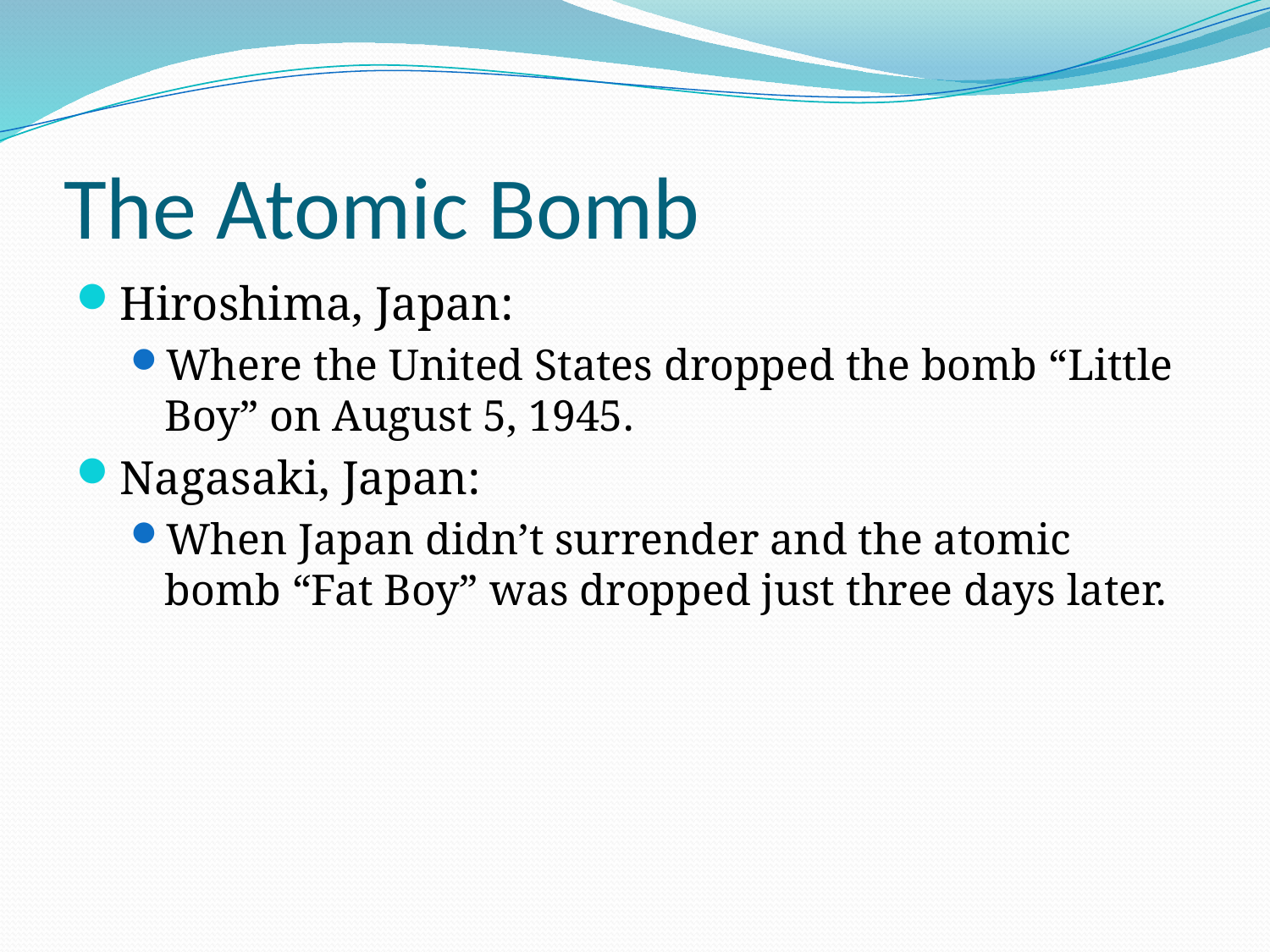

# The Atomic Bomb
Hiroshima, Japan:
Where the United States dropped the bomb “Little Boy” on August 5, 1945.
Nagasaki, Japan:
When Japan didn’t surrender and the atomic bomb “Fat Boy” was dropped just three days later.